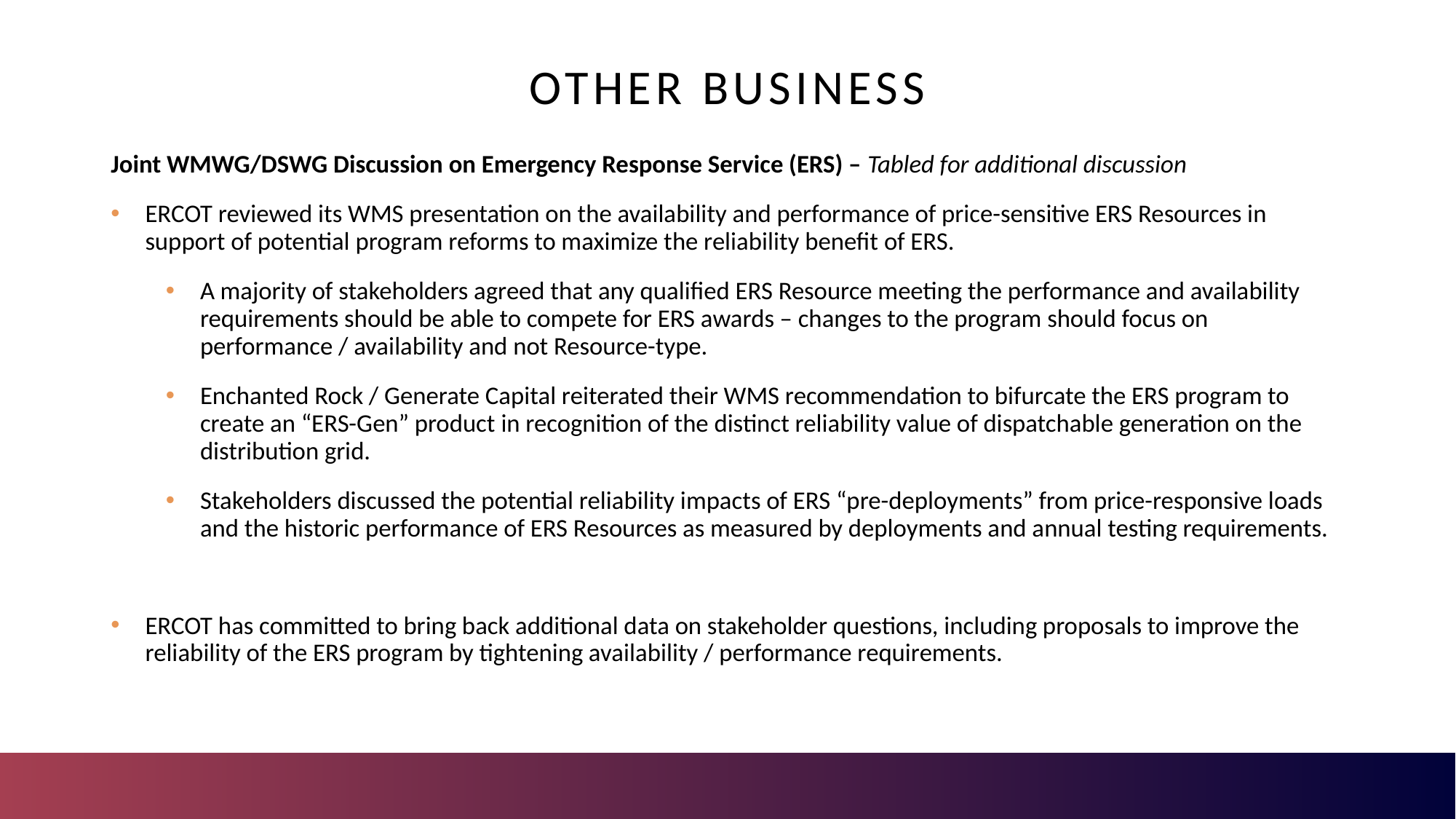

Other Business
Joint WMWG/DSWG Discussion on Emergency Response Service (ERS) – Tabled for additional discussion
ERCOT reviewed its WMS presentation on the availability and performance of price-sensitive ERS Resources in support of potential program reforms to maximize the reliability benefit of ERS.
A majority of stakeholders agreed that any qualified ERS Resource meeting the performance and availability requirements should be able to compete for ERS awards – changes to the program should focus on performance / availability and not Resource-type.
Enchanted Rock / Generate Capital reiterated their WMS recommendation to bifurcate the ERS program to create an “ERS-Gen” product in recognition of the distinct reliability value of dispatchable generation on the distribution grid.
Stakeholders discussed the potential reliability impacts of ERS “pre-deployments” from price-responsive loads and the historic performance of ERS Resources as measured by deployments and annual testing requirements.

ERCOT has committed to bring back additional data on stakeholder questions, including proposals to improve the reliability of the ERS program by tightening availability / performance requirements.